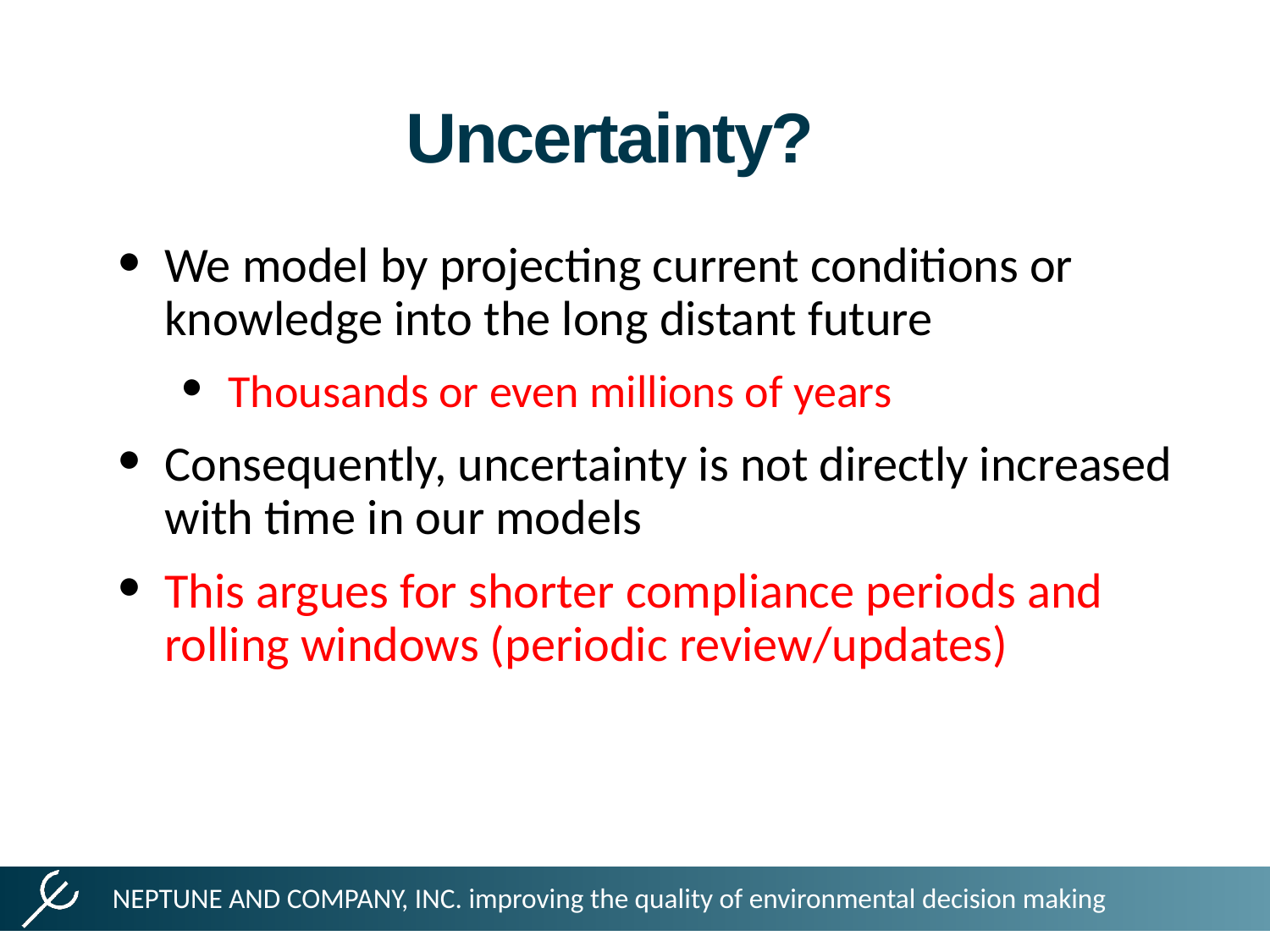

Uncertainty?
We model by projecting current conditions or knowledge into the long distant future
Thousands or even millions of years
Consequently, uncertainty is not directly increased with time in our models
This argues for shorter compliance periods and rolling windows (periodic review/updates)

NEPTUNE AND COMPANY, INC. improving the quality of environmental decision making